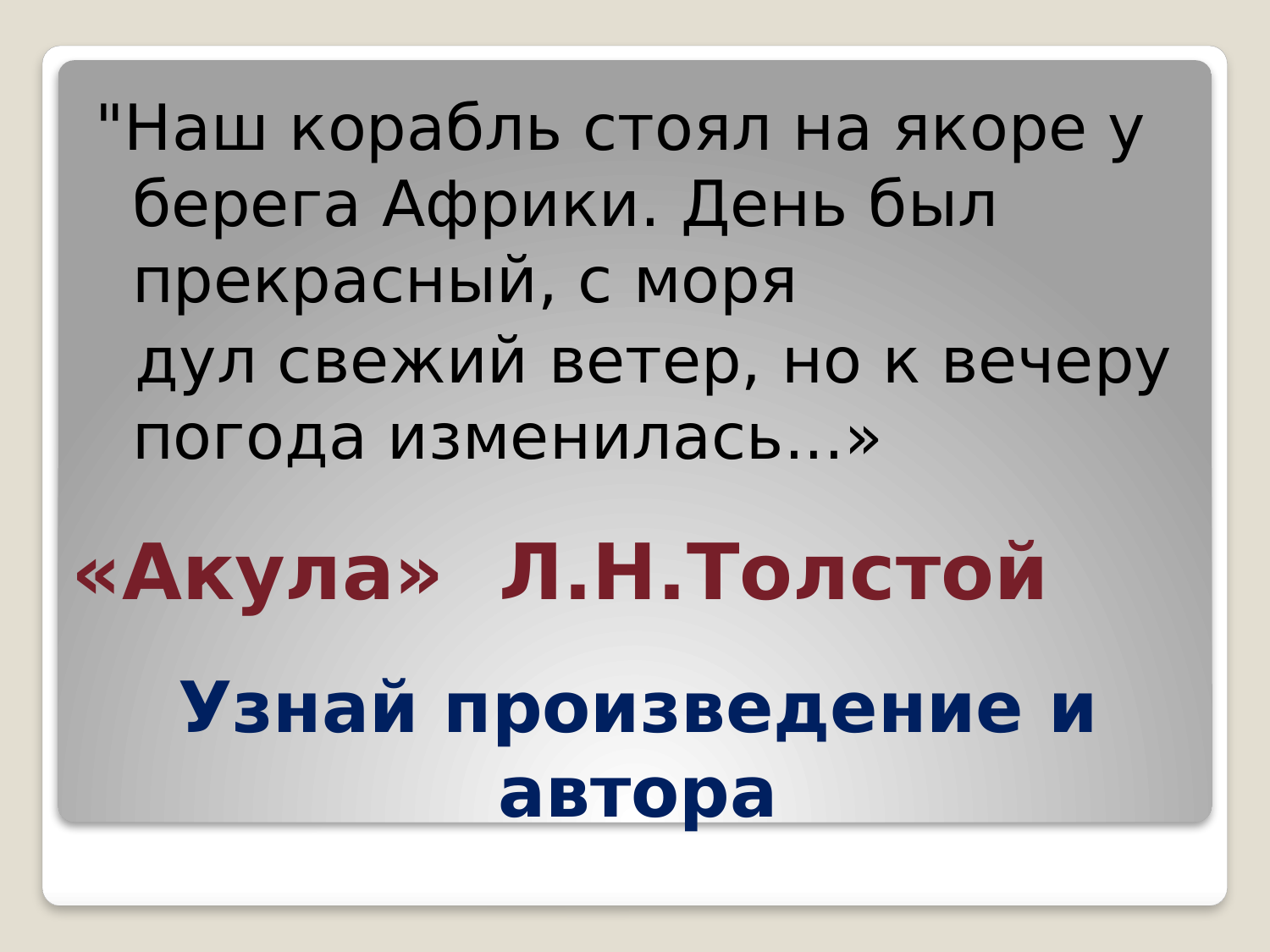

"Наш корабль стоял на якоре у берега Африки. День был прекрасный, с моря
  дул свежий ветер, но к вечеру погода изменилась...»

«Акула»  Л.Н.Толстой
# Узнай произведение и автора